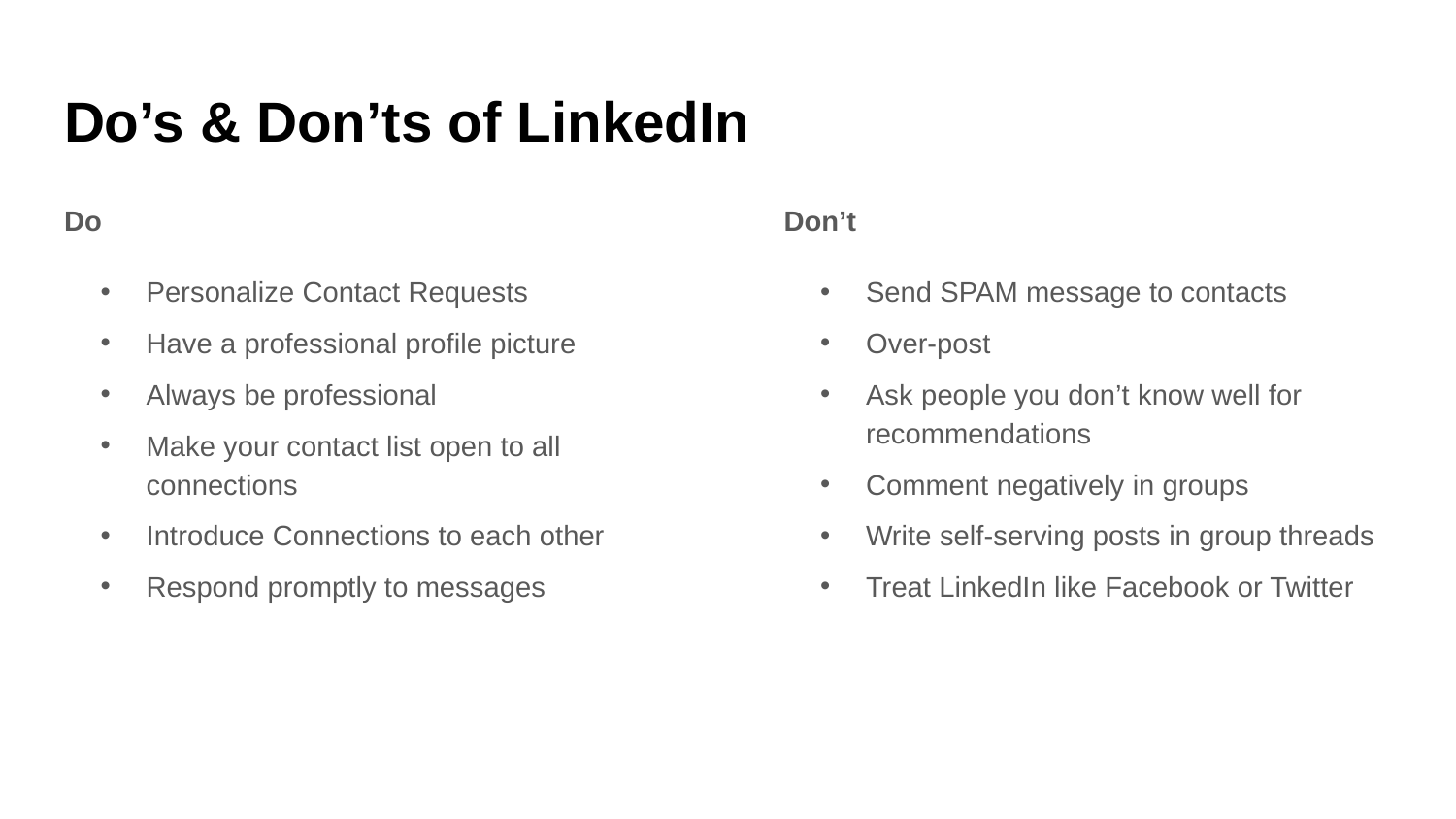

# Do’s & Don’ts of LinkedIn
Do
Personalize Contact Requests
Have a professional profile picture
Always be professional
Make your contact list open to all connections
Introduce Connections to each other
Respond promptly to messages
Don’t
Send SPAM message to contacts
Over-post
Ask people you don’t know well for recommendations
Comment negatively in groups
Write self-serving posts in group threads
Treat LinkedIn like Facebook or Twitter